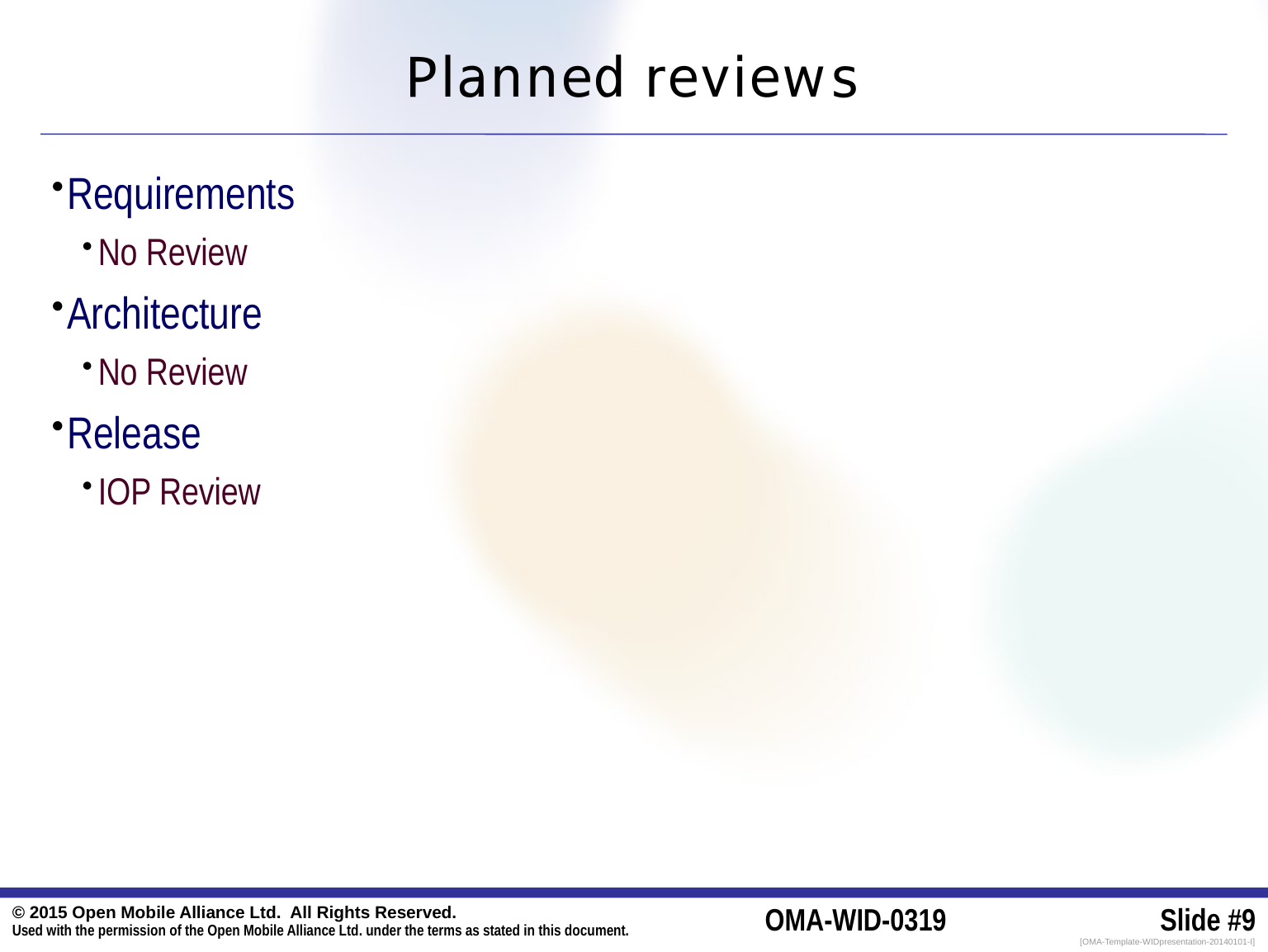

# Planned reviews
Requirements
No Review
Architecture
No Review
Release
IOP Review